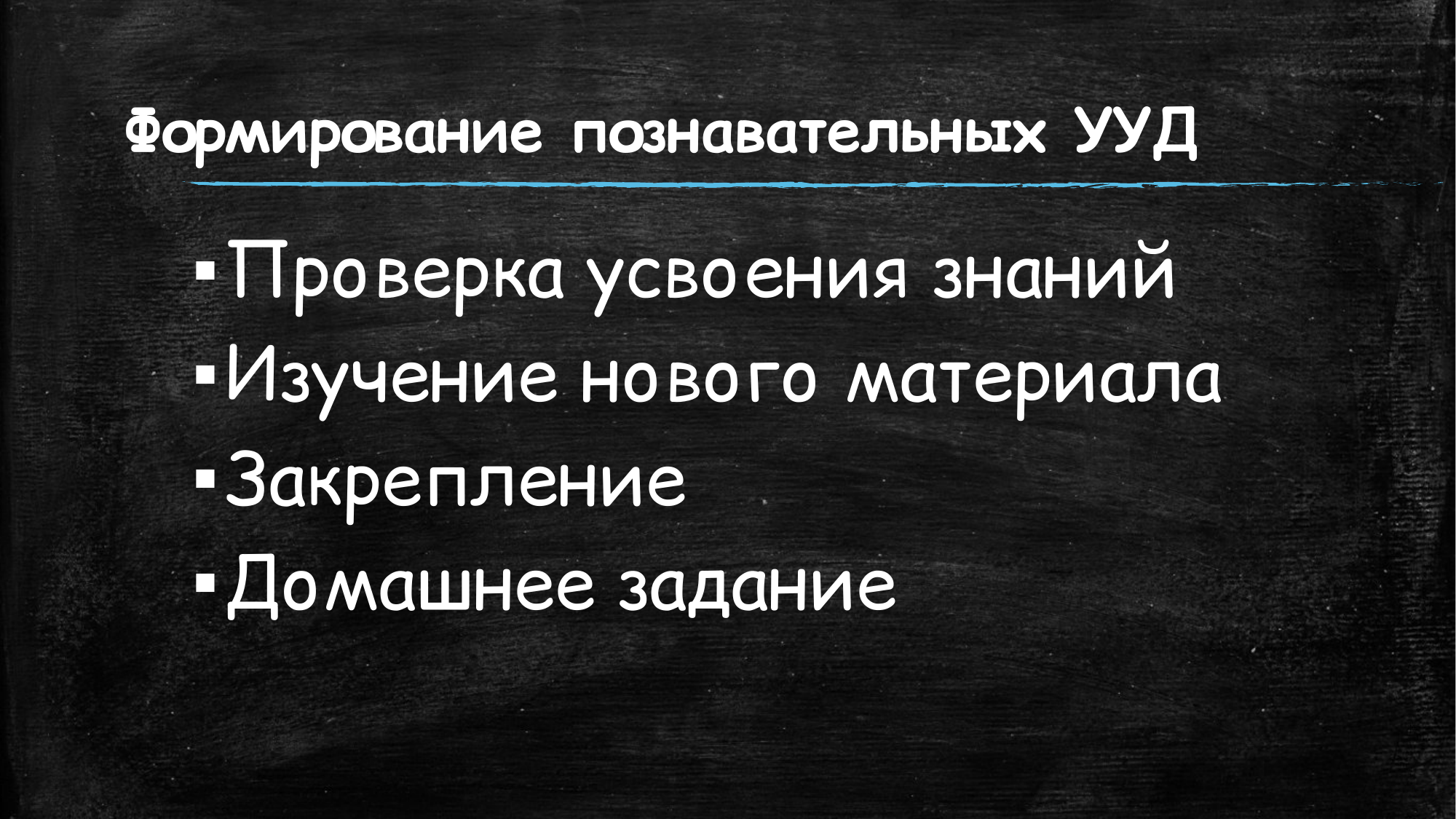

# Формирование познавательных УУД
Проверка усвоения знаний
Изучение нового материала
Закрепление
Домашнее задание